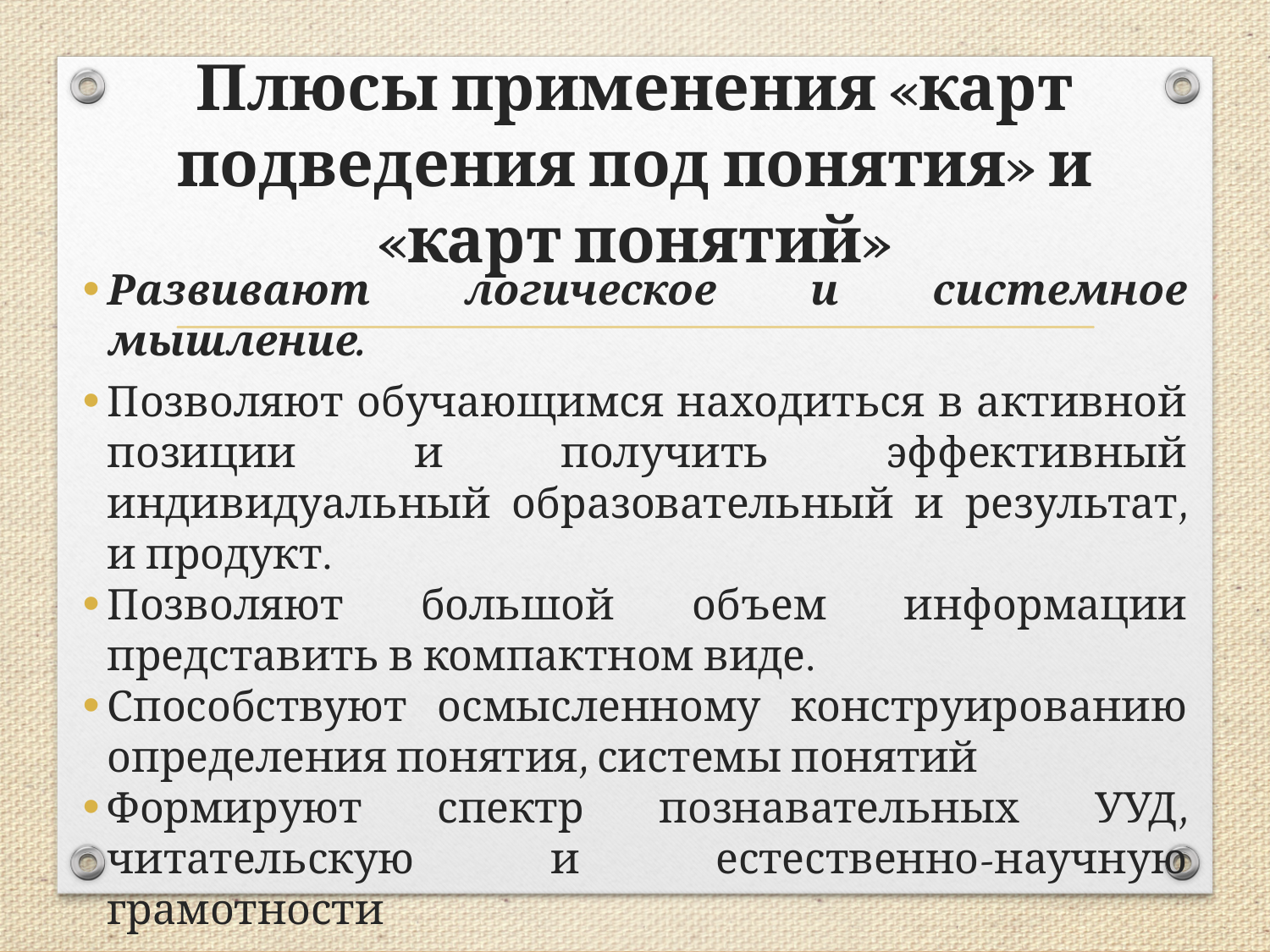

# Плюсы применения «карт подведения под понятия» и «карт понятий»
Развивают логическое и системное мышление.
Позволяют обучающимся находиться в активной позиции и получить эффективный индивидуальный образовательный и результат, и продукт.
Позволяют большой объем информации представить в компактном виде.
Способствуют осмысленному конструированию определения понятия, системы понятий
Формируют спектр познавательных УУД, читательскую и естественно-научную грамотности